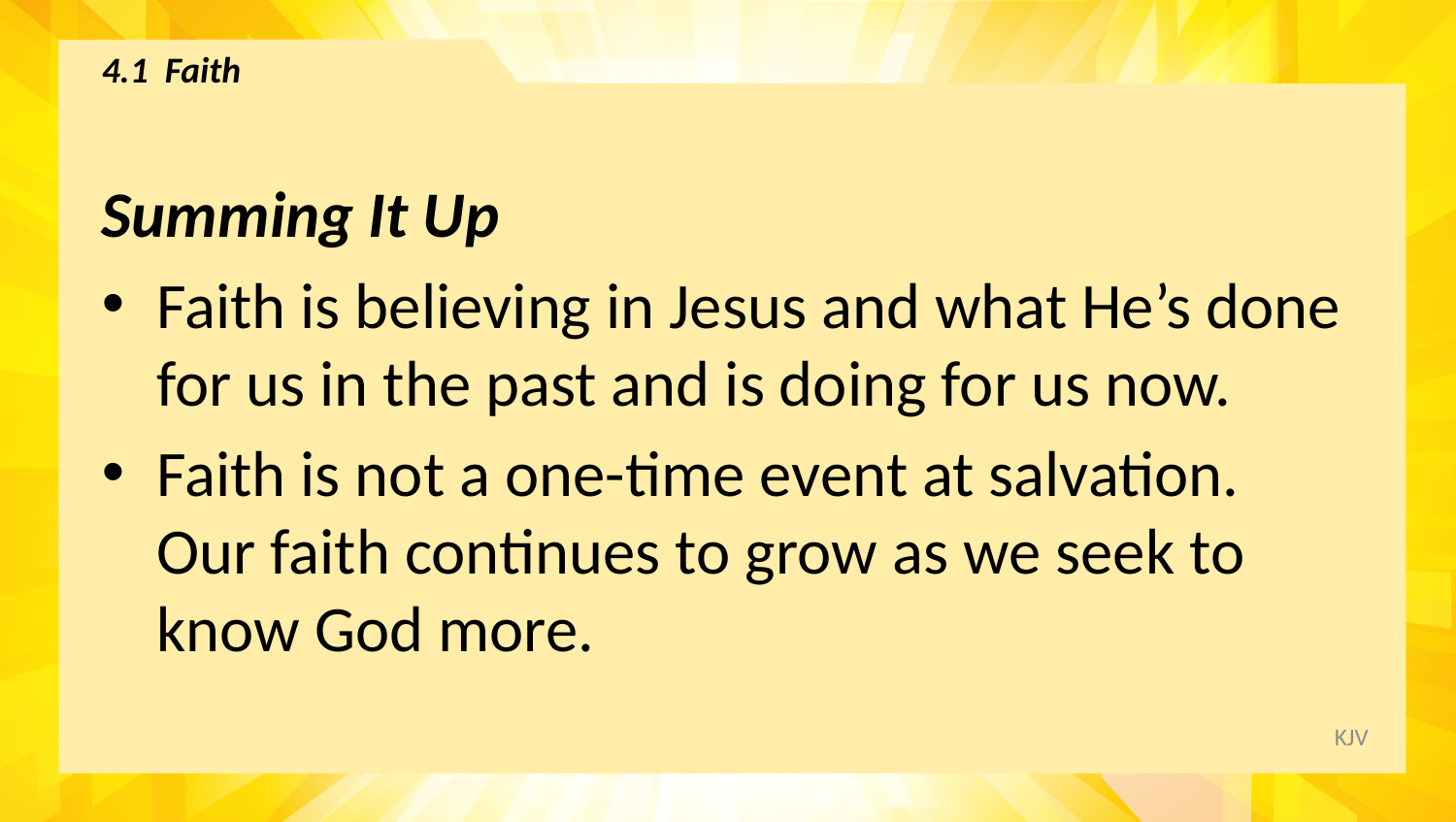

# 4.1  Faith
Summing It Up
Faith is believing in Jesus and what He’s done for us in the past and is doing for us now.
Faith is not a one-time event at salvation. Our faith continues to grow as we seek to know God more.
KJV